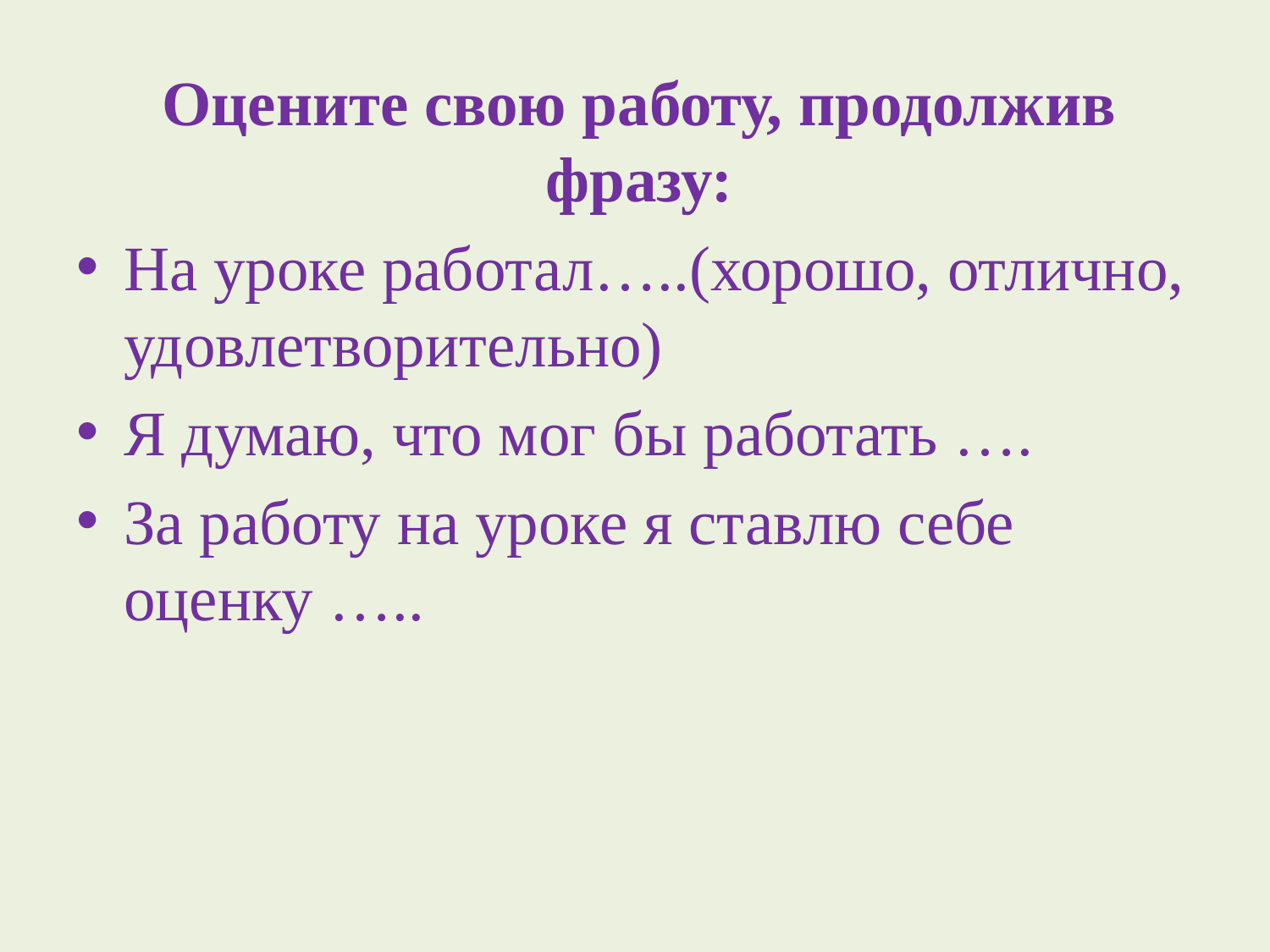

Оцените свою работу, продолжив фразу:
На уроке работал…..(хорошо, отлично, удовлетворительно)
Я думаю, что мог бы работать ….
За работу на уроке я ставлю себе оценку …..